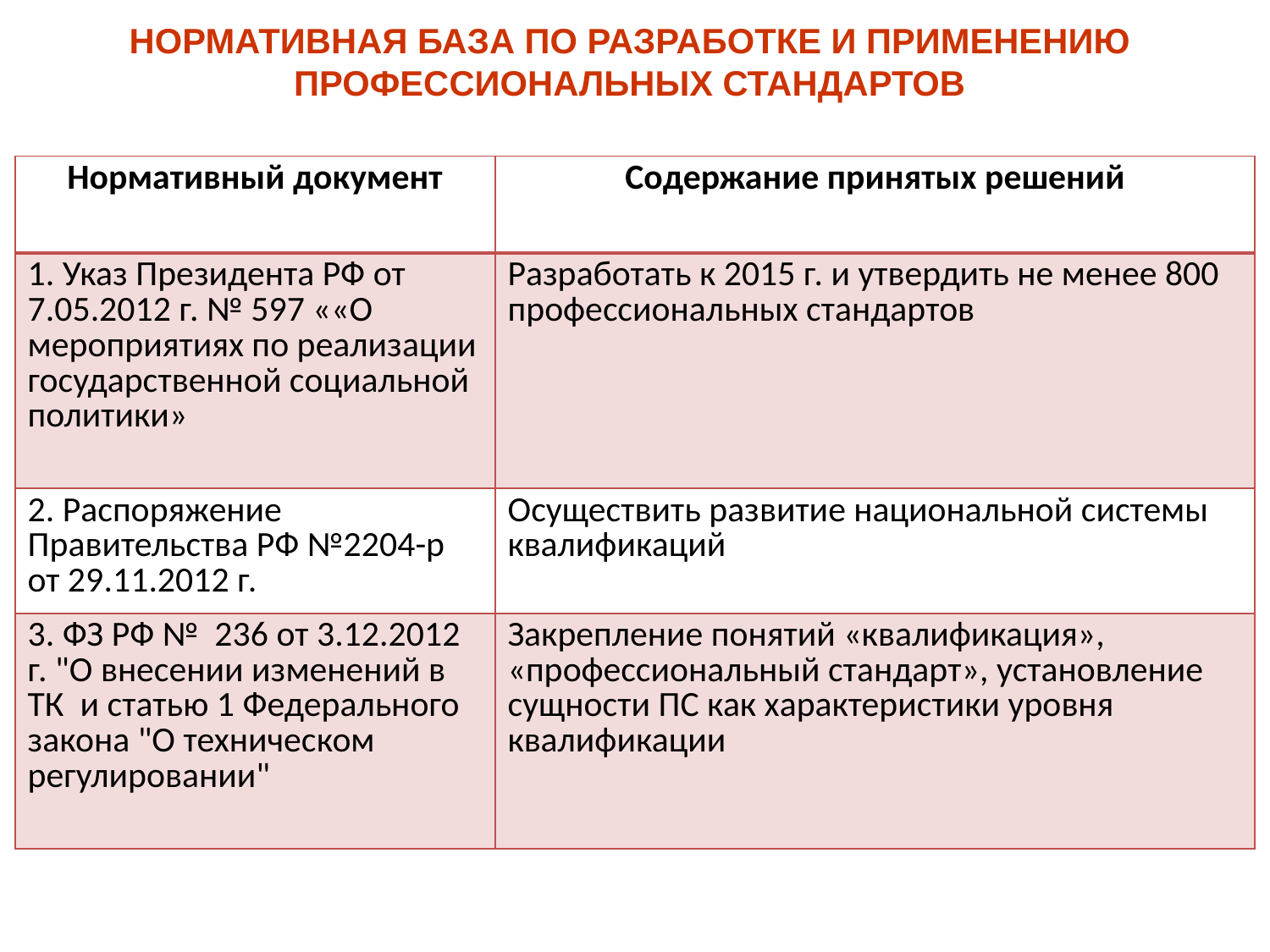

# НОРМАТИВНАЯ БАЗА ПО РАЗРАБОТКЕ И ПРИМЕНЕНИЮ ПРОФЕССИОНАЛЬНЫХ СТАНДАРТОВ
| Нормативный документ | Содержание принятых решений |
| --- | --- |
| 1. Указ Президента РФ от 7.05.2012 г. № 597 ««О мероприятиях по реализации государственной социальной политики» | Разработать к 2015 г. и утвердить не менее 800 профессиональных стандартов |
| 2. Распоряжение Правительства РФ №2204-р от 29.11.2012 г. | Осуществить развитие национальной системы квалификаций |
| 3. ФЗ РФ № 236 от 3.12.2012 г. "О внесении изменений в ТК и статью 1 Федерального закона "О техническом регулировании" | Закрепление понятий «квалификация», «профессиональный стандарт», установление сущности ПС как характеристики уровня квалификации |